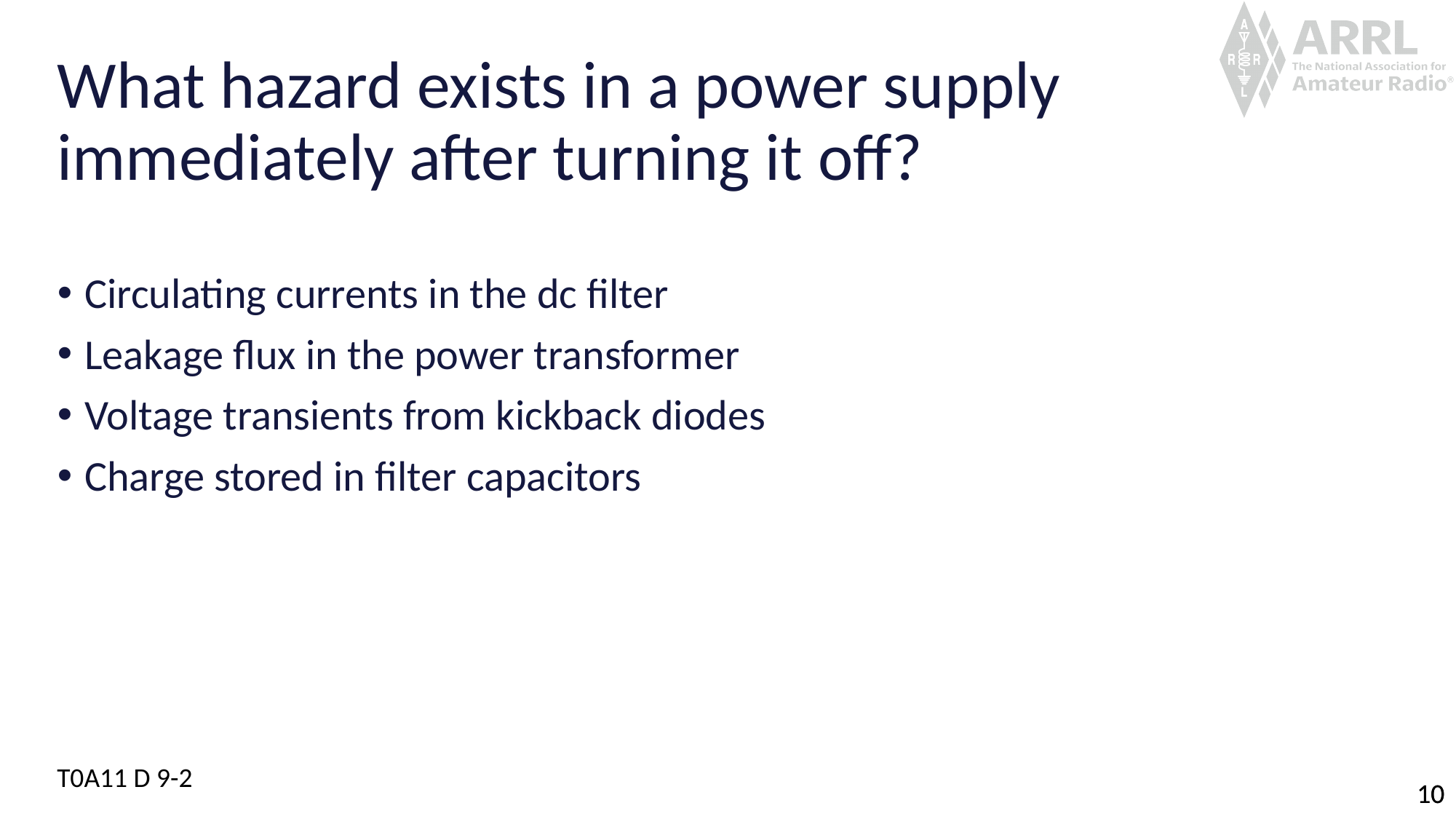

# What hazard exists in a power supply immediately after turning it off?
Circulating currents in the dc filter
Leakage flux in the power transformer
Voltage transients from kickback diodes
Charge stored in filter capacitors
T0A11 D 9-2